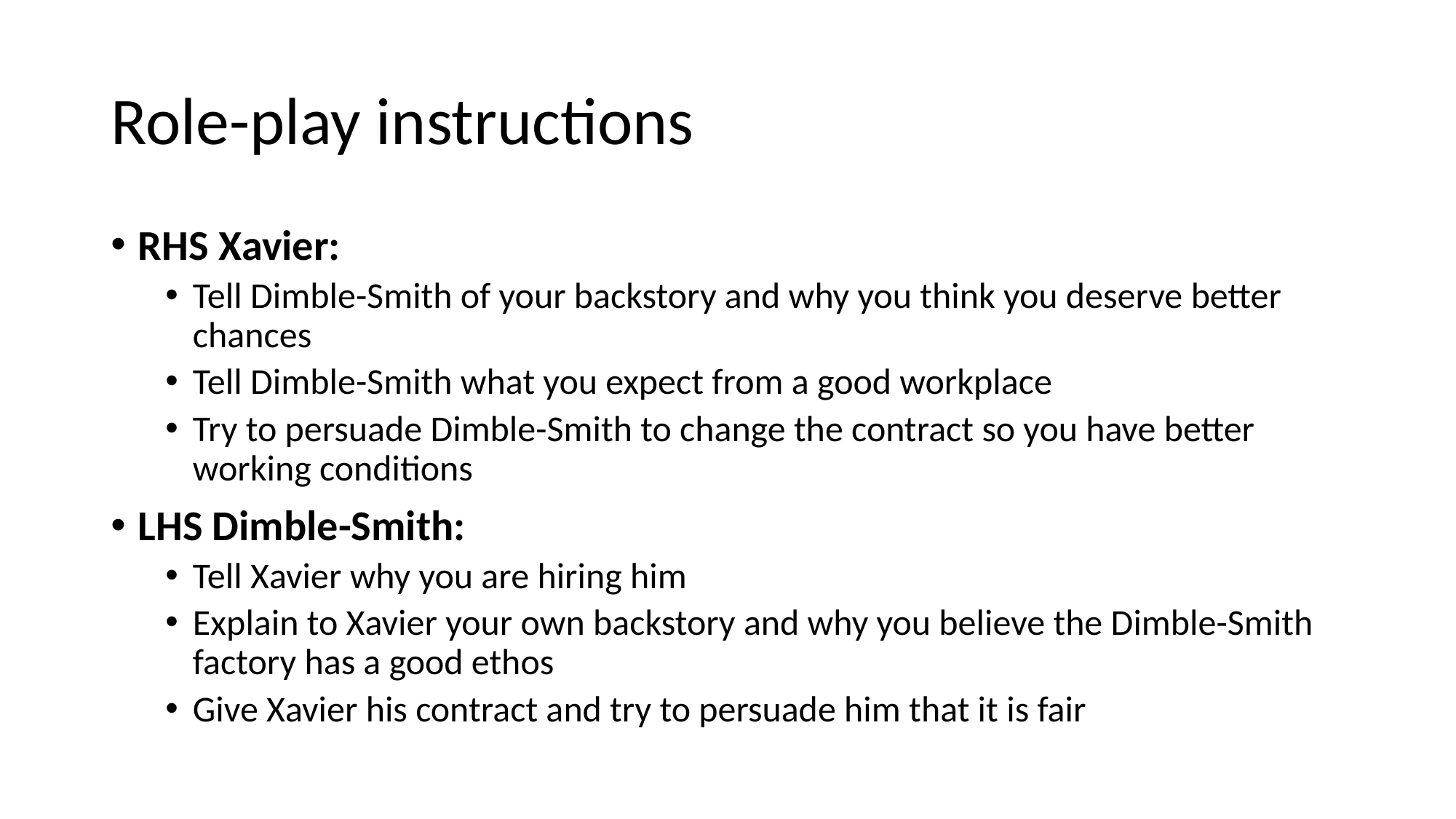

# Role-play instructions
RHS Xavier:
Tell Dimble-Smith of your backstory and why you think you deserve better chances
Tell Dimble-Smith what you expect from a good workplace
Try to persuade Dimble-Smith to change the contract so you have better working conditions
LHS Dimble-Smith:
Tell Xavier why you are hiring him
Explain to Xavier your own backstory and why you believe the Dimble-Smith factory has a good ethos
Give Xavier his contract and try to persuade him that it is fair